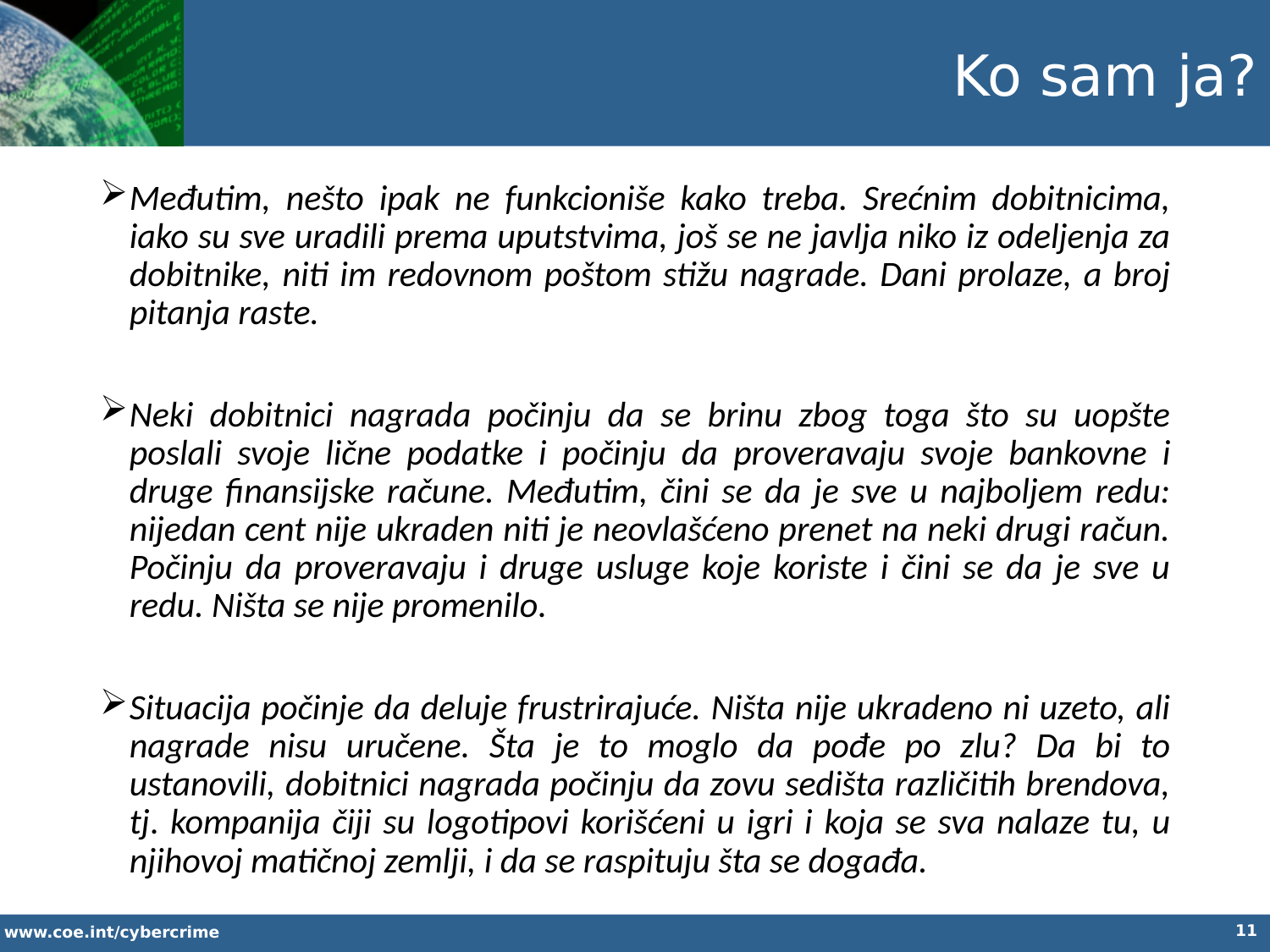

Ko sam ja?
Međutim, nešto ipak ne funkcioniše kako treba. Srećnim dobitnicima, iako su sve uradili prema uputstvima, još se ne javlja niko iz odeljenja za dobitnike, niti im redovnom poštom stižu nagrade. Dani prolaze, a broj pitanja raste.

Neki dobitnici nagrada počinju da se brinu zbog toga što su uopšte poslali svoje lične podatke i počinju da proveravaju svoje bankovne i druge finansijske račune. Međutim, čini se da je sve u najboljem redu: nijedan cent nije ukraden niti je neovlašćeno prenet na neki drugi račun. Počinju da proveravaju i druge usluge koje koriste i čini se da je sve u redu. Ništa se nije promenilo.

Situacija počinje da deluje frustrirajuće. Ništa nije ukradeno ni uzeto, ali nagrade nisu uručene. Šta je to moglo da pođe po zlu? Da bi to ustanovili, dobitnici nagrada počinju da zovu sedišta različitih brendova, tj. kompanija čiji su logotipovi korišćeni u igri i koja se sva nalaze tu, u njihovoj matičnoj zemlji, i da se raspituju šta se događa.

11